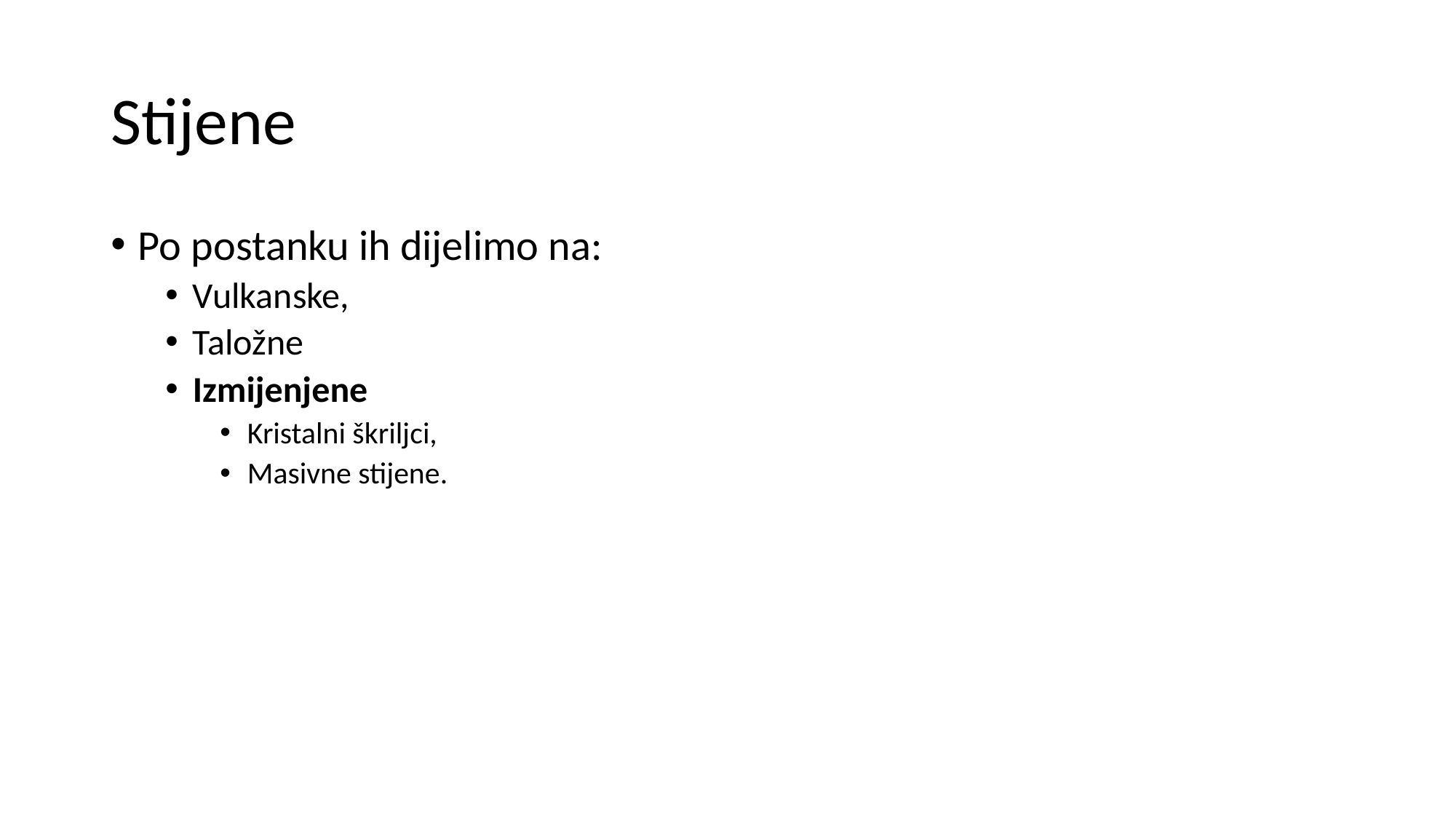

# Stijene
Po postanku ih dijelimo na:
Vulkanske,
Taložne
Izmijenjene
Kristalni škriljci,
Masivne stijene.